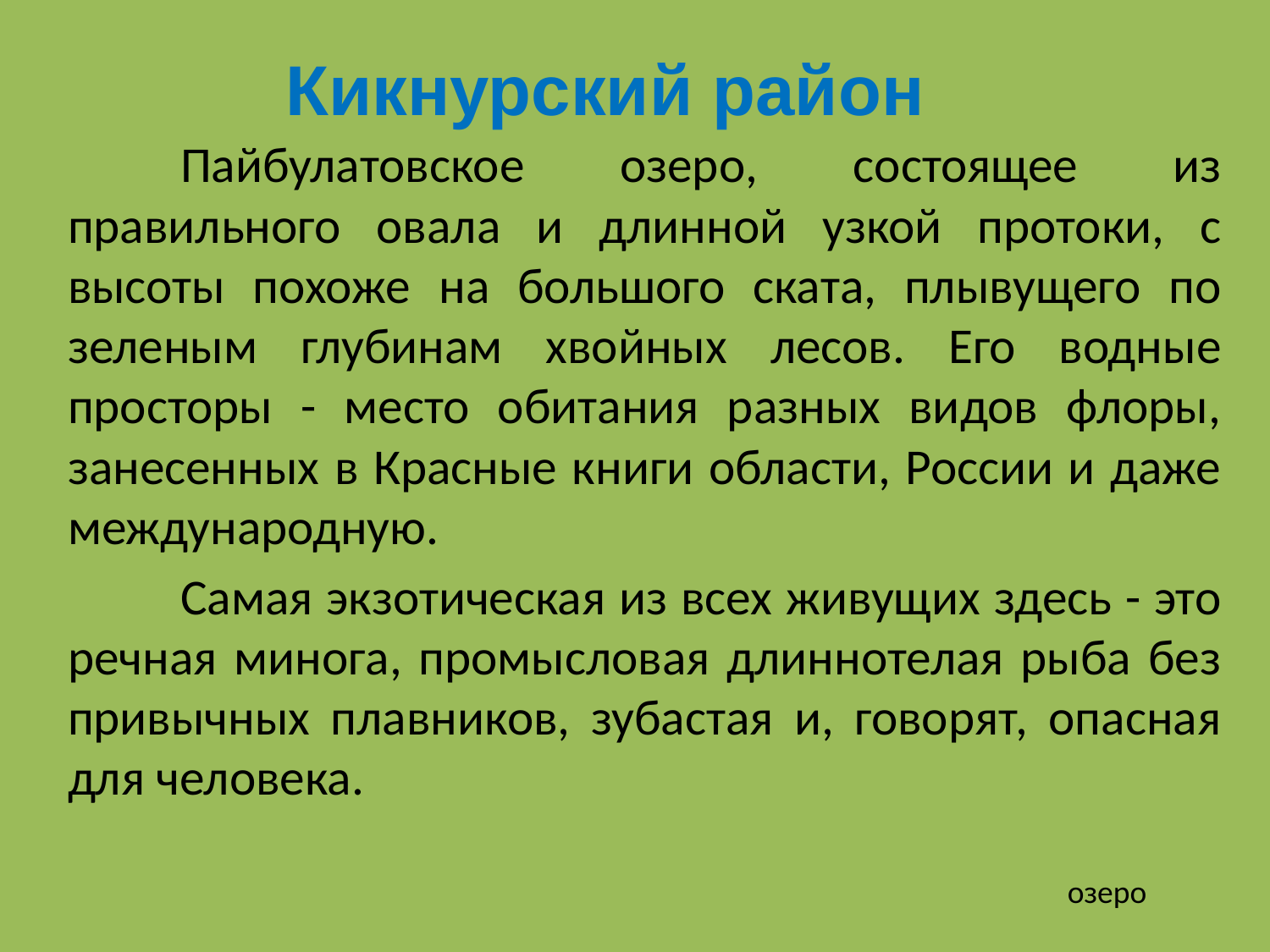

# Кикнурский район
	Пайбулатовское озеро, состоящее из правильного овала и длинной узкой протоки, с высоты похоже на большого ската, плывущего по зеленым глубинам хвойных лесов. Его водные просторы - место обитания разных видов флоры, занесенных в Красные книги области, России и даже международную.
	Самая экзотическая из всех живущих здесь - это речная минога, промысловая длиннотелая рыба без привычных плавников, зубастая и, говорят, опасная для человека.

озеро